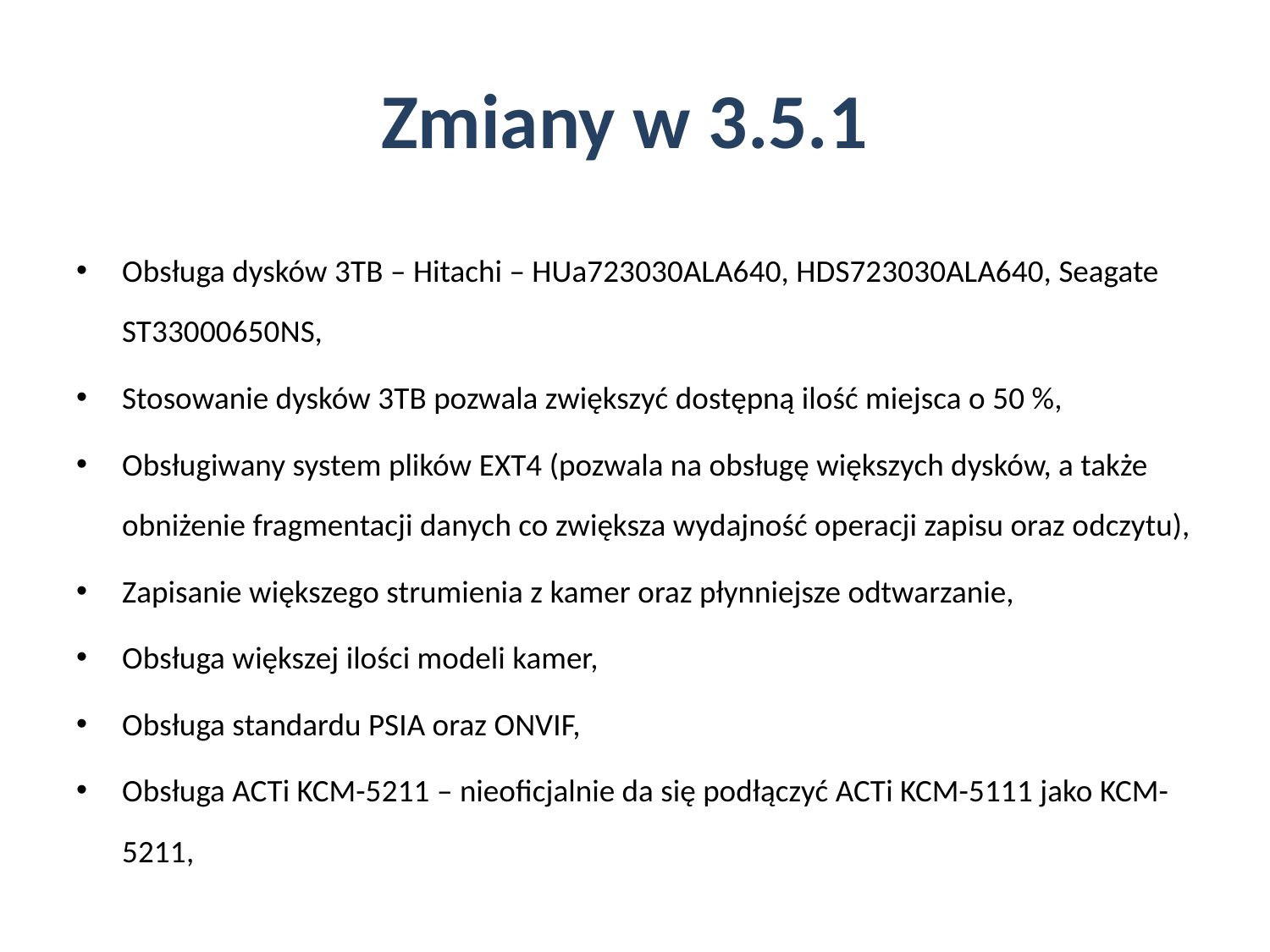

# Zmiany w 3.5.1
Obsługa dysków 3TB – Hitachi – HUa723030ALA640, HDS723030ALA640, Seagate ST33000650NS,
Stosowanie dysków 3TB pozwala zwiększyć dostępną ilość miejsca o 50 %,
Obsługiwany system plików EXT4 (pozwala na obsługę większych dysków, a także obniżenie fragmentacji danych co zwiększa wydajność operacji zapisu oraz odczytu),
Zapisanie większego strumienia z kamer oraz płynniejsze odtwarzanie,
Obsługa większej ilości modeli kamer,
Obsługa standardu PSIA oraz ONVIF,
Obsługa ACTi KCM-5211 – nieoficjalnie da się podłączyć ACTi KCM-5111 jako KCM-5211,